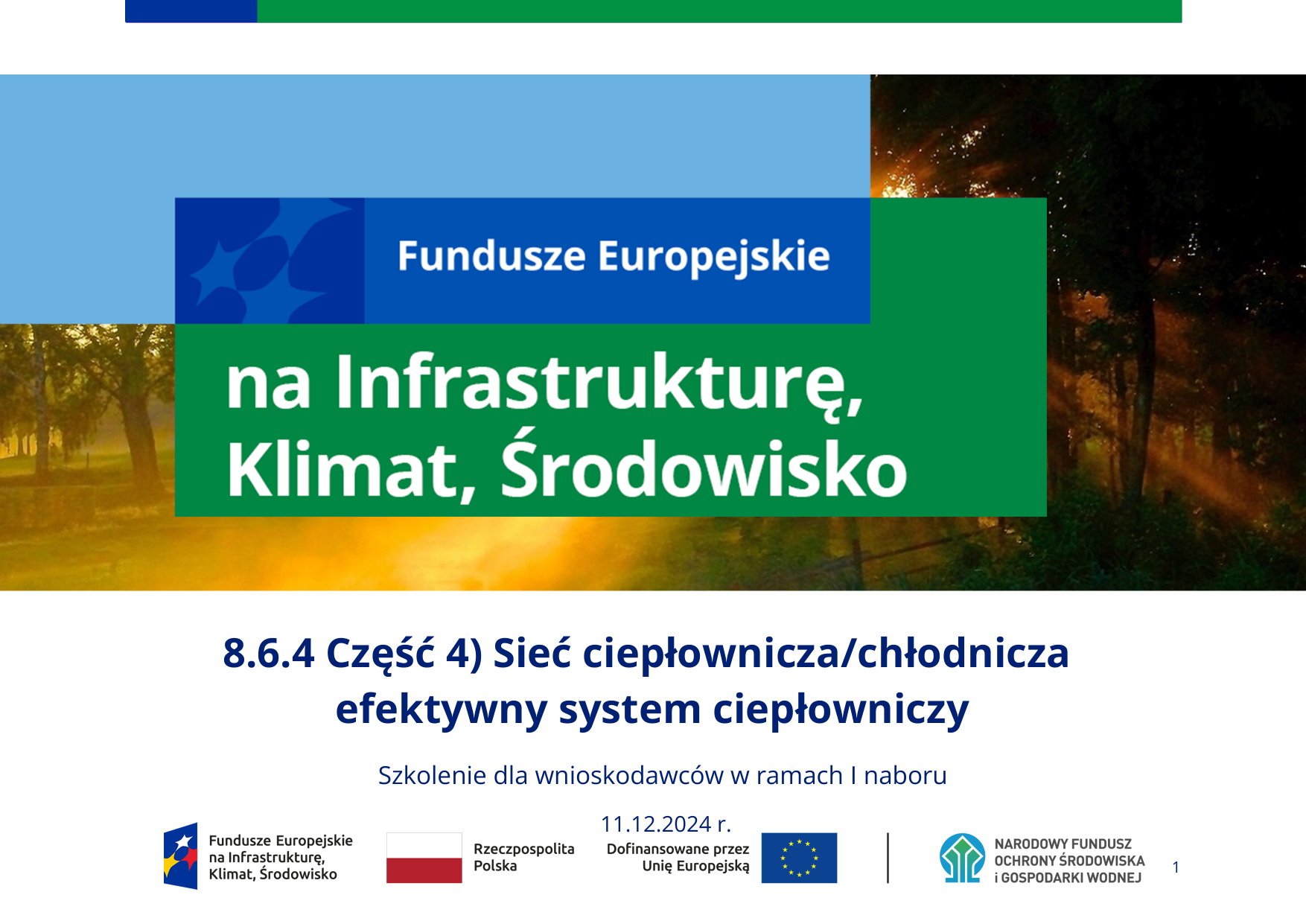

8.6.4 Część 4) Sieć ciepłownicza/chłodnicza
efektywny system ciepłowniczy
Szkolenie dla wnioskodawców w ramach I naboru
11.12.2024 r.
1